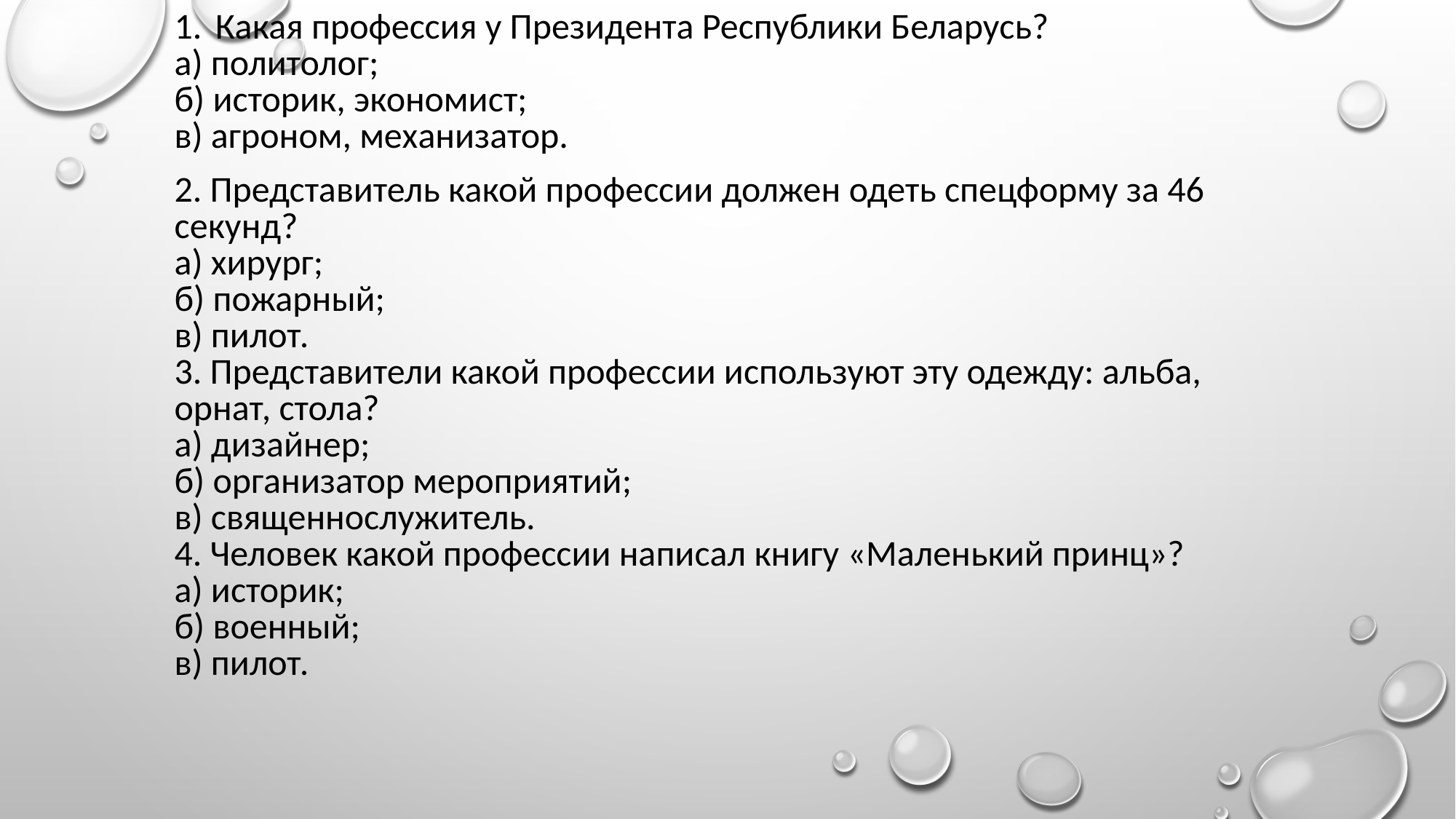

| Какая профессия у Президента Республики Беларусь? а) политолог; б) историк, экономист; в) агроном, механизатор. |
| --- |
| 2. Представитель какой профессии должен одеть спецформу за 46 секунд? а) хирург; б) пожарный; в) пилот. |
| 3. Представители какой профессии используют эту одежду: альба, орнат, стола? а) дизайнер; б) организатор мероприятий; в) священнослужитель. |
| 4. Человек какой профессии написал книгу «Маленький принц»? а) историк; б) военный; в) пилот. |